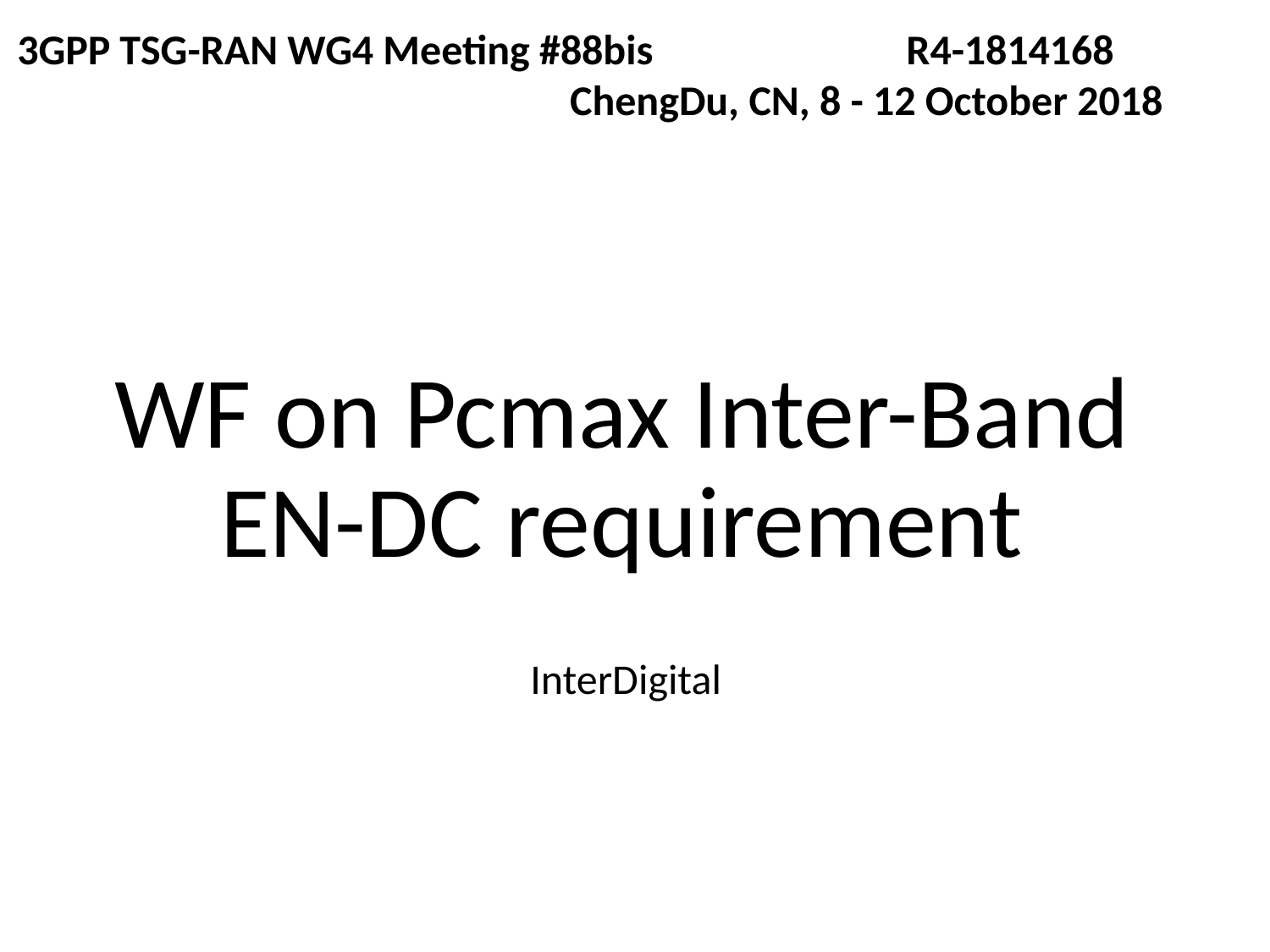

3GPP TSG-RAN WG4 Meeting #88bis		R4-1814168                                                                        ChengDu, CN, 8 - 12 October 2018
# WF on Pcmax Inter-Band EN-DC requirement
InterDigital